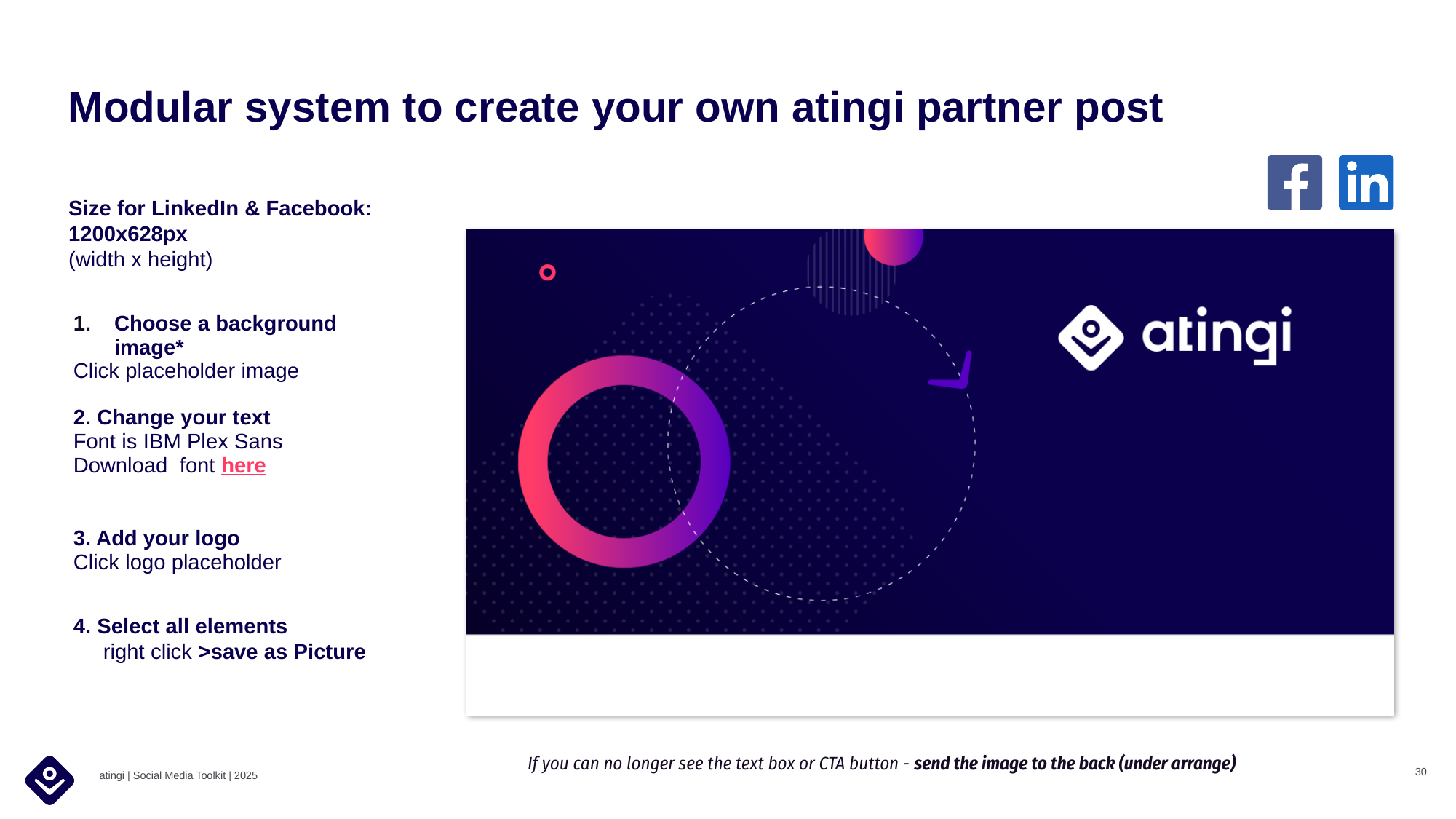

30
atingi | Social Media Toolkit | 2025